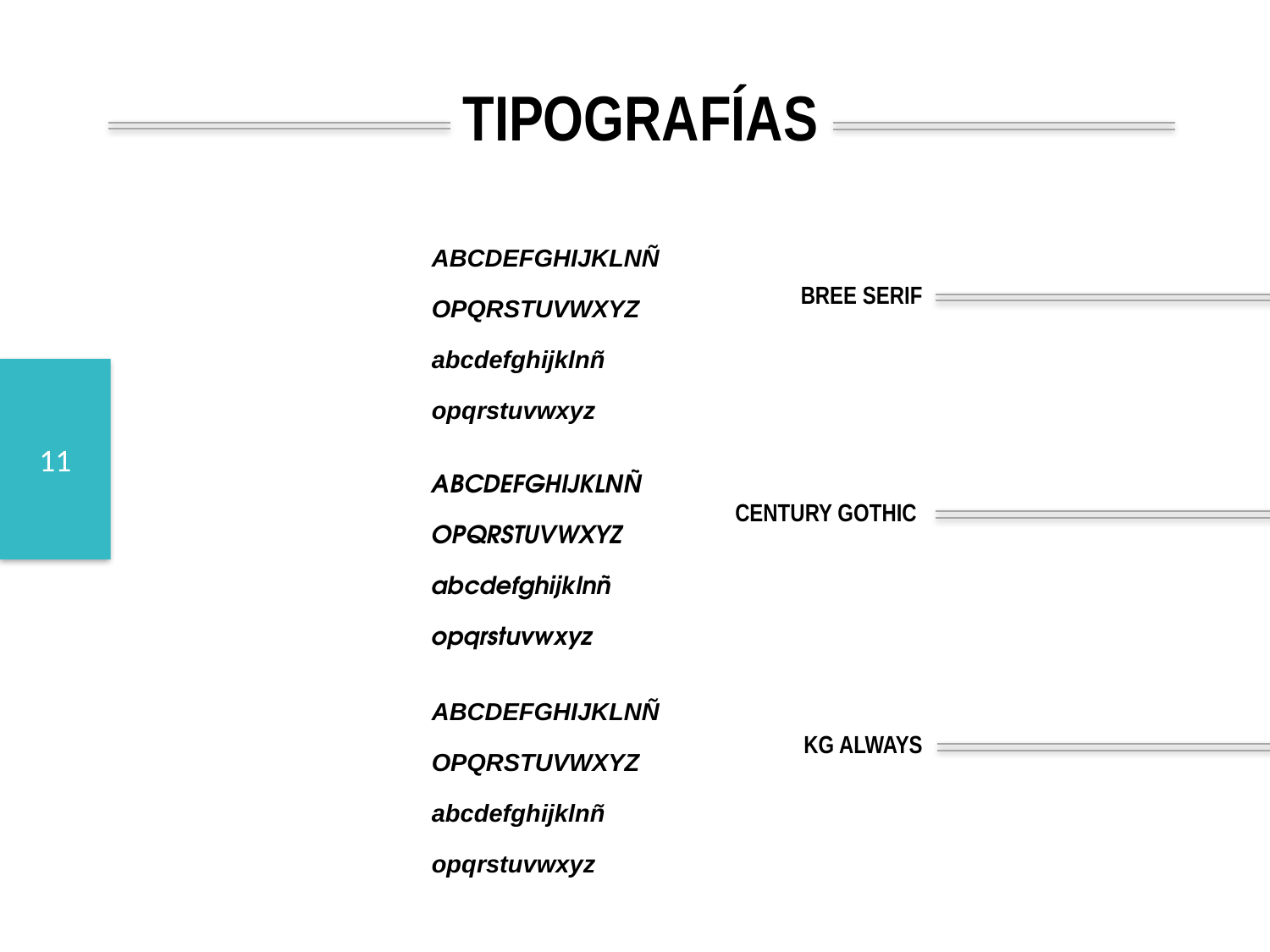

TIPOGRAFÍAS
ABCDEFGHIJKLNÑ OPQRSTUVWXYZ abcdefghijklnñ opqrstuvwxyz
BREE SERIF
11
ABCDEFGHIJKLNÑ OPQRSTUVWXYZ abcdefghijklnñ opqrstuvwxyz
CENTURY GOTHIC
ABCDEFGHIJKLNÑ OPQRSTUVWXYZ abcdefghijklnñ opqrstuvwxyz
KG ALWAYS